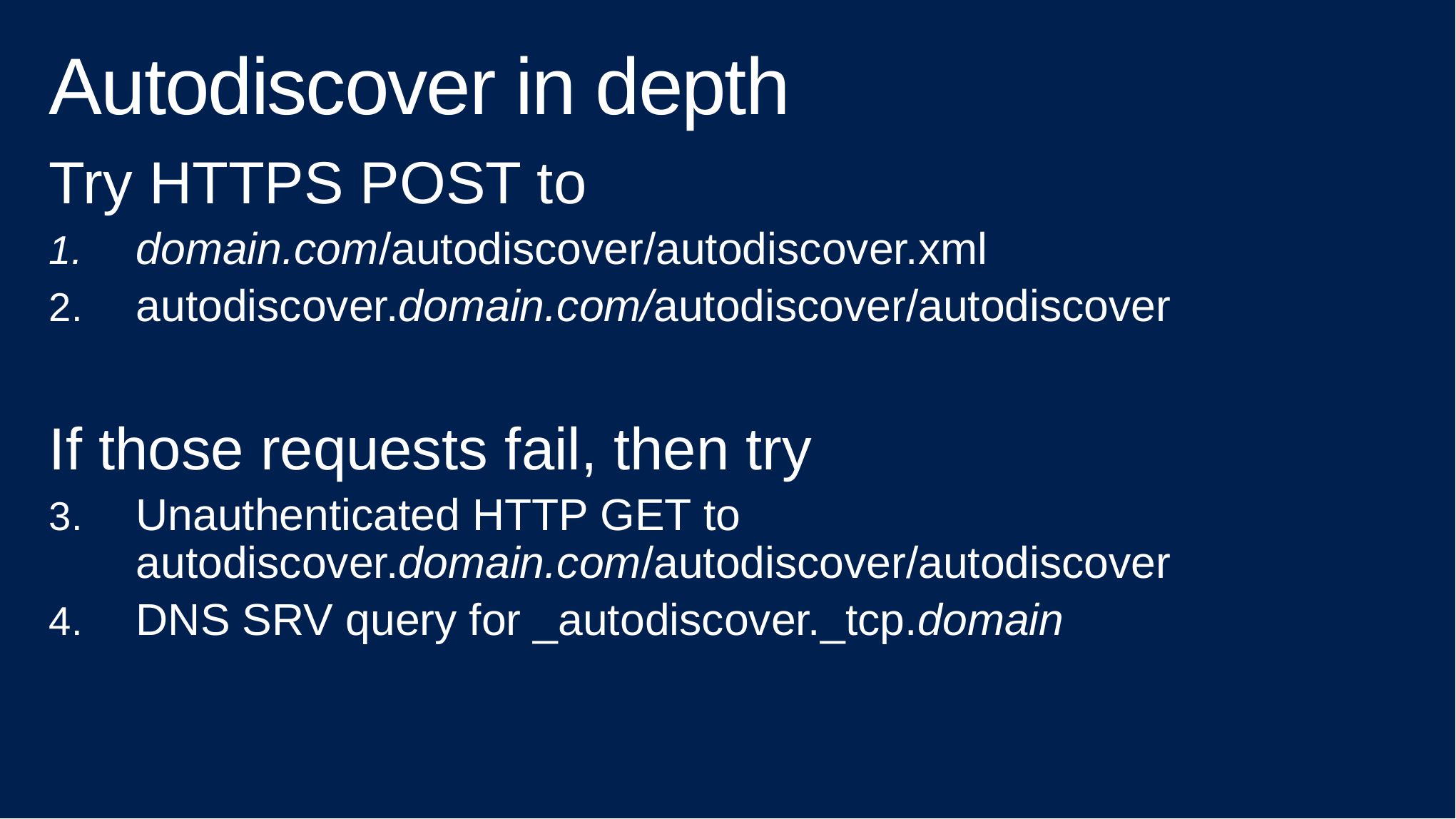

# Autodiscover in depth
Try HTTPS POST to
domain.com/autodiscover/autodiscover.xml
autodiscover.domain.com/autodiscover/autodiscover

If those requests fail, then try
Unauthenticated HTTP GET to autodiscover.domain.com/autodiscover/autodiscover
DNS SRV query for _autodiscover._tcp.domain